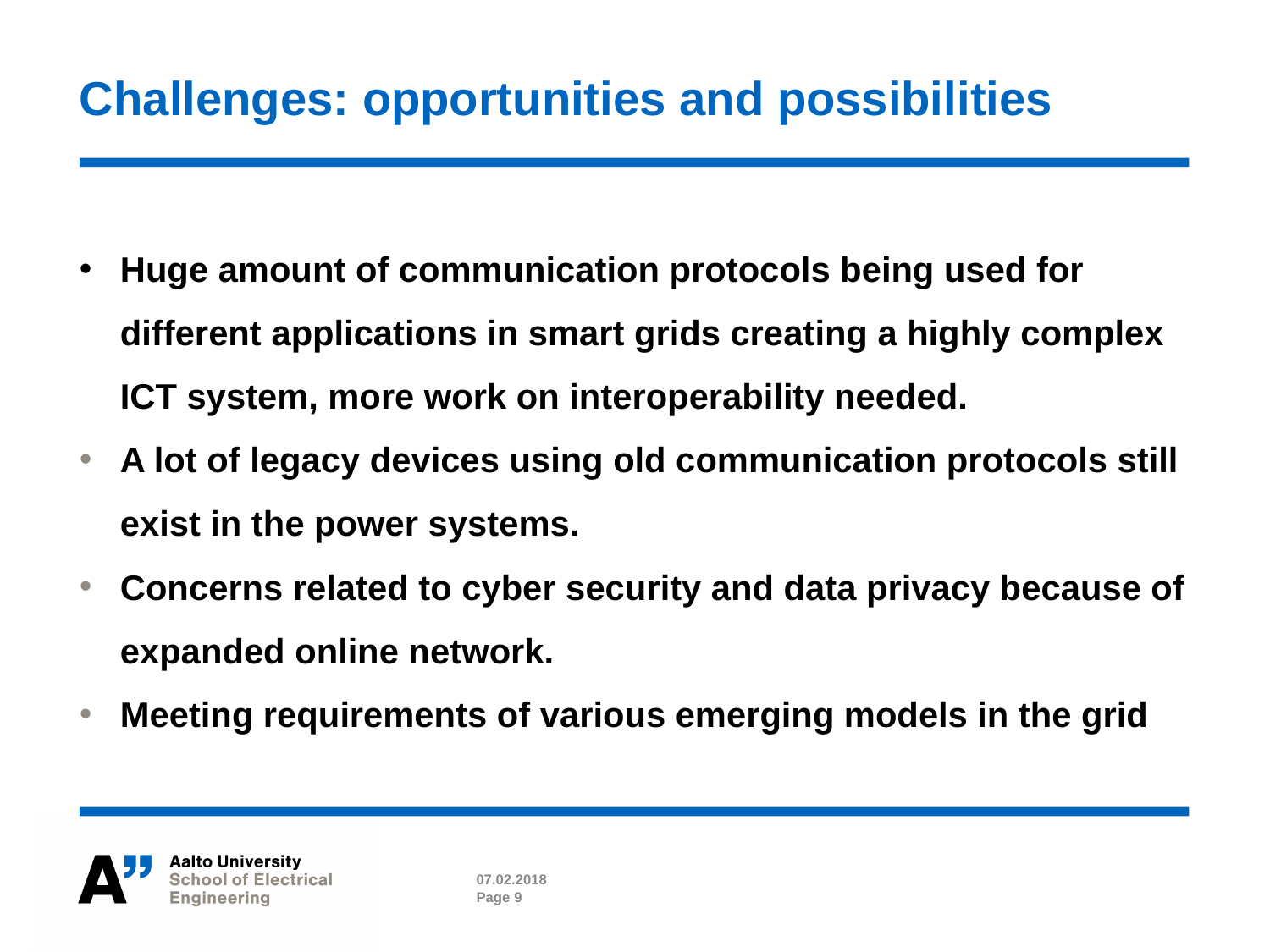

# Challenges: opportunities and possibilities
Huge amount of communication protocols being used for different applications in smart grids creating a highly complex ICT system, more work on interoperability needed.
A lot of legacy devices using old communication protocols still exist in the power systems.
Concerns related to cyber security and data privacy because of expanded online network.
Meeting requirements of various emerging models in the grid

07.02.2018
Page 9